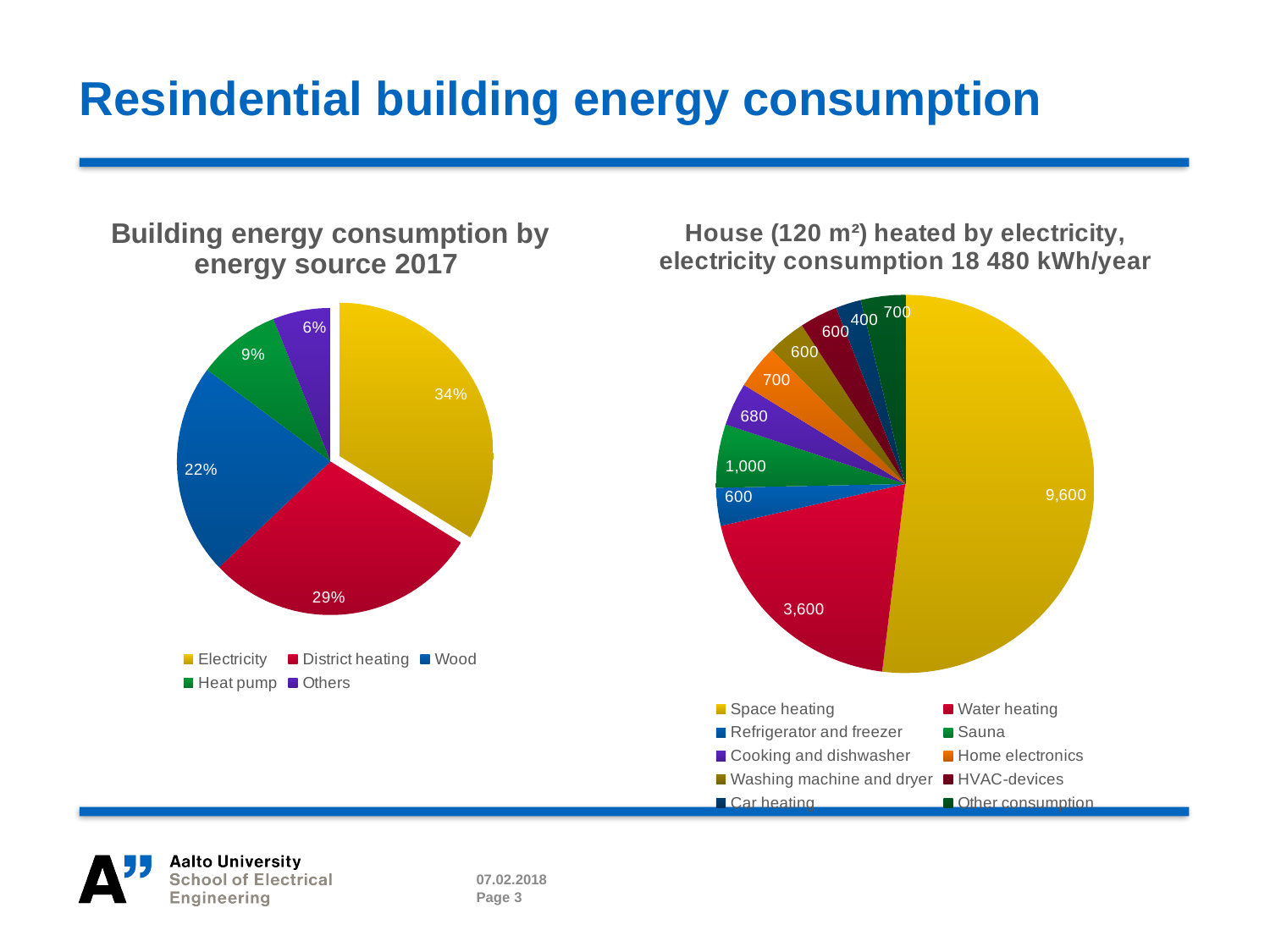

# Resindential building energy consumption

### Chart: Building energy consumption by energy source 2017

| Category | GWh |
|---|---|
| Electricity | 22513.0 |
| District heating | 19310.0 |
| Wood | 14812.0 |
| Heat pump | 5815.0 |
| Others | 4036.0 |

### Chart: House (120 m²) heated by electricity, electricity consumption 18 480 kWh/year

| Category |  |
|---|---|
| Space heating | 9600.0 |
| Water heating | 3600.0 |
| Refrigerator and freezer | 600.0 |
| Sauna | 1000.0 |
| Cooking and dishwasher | 680.0 |
| Home electronics | 700.0 |
| Washing machine and dryer | 600.0 |
| HVAC-devices | 600.0 |
| Car heating | 400.0 |
| Other consumption | 700.0 |

07.02.2018
Page 3